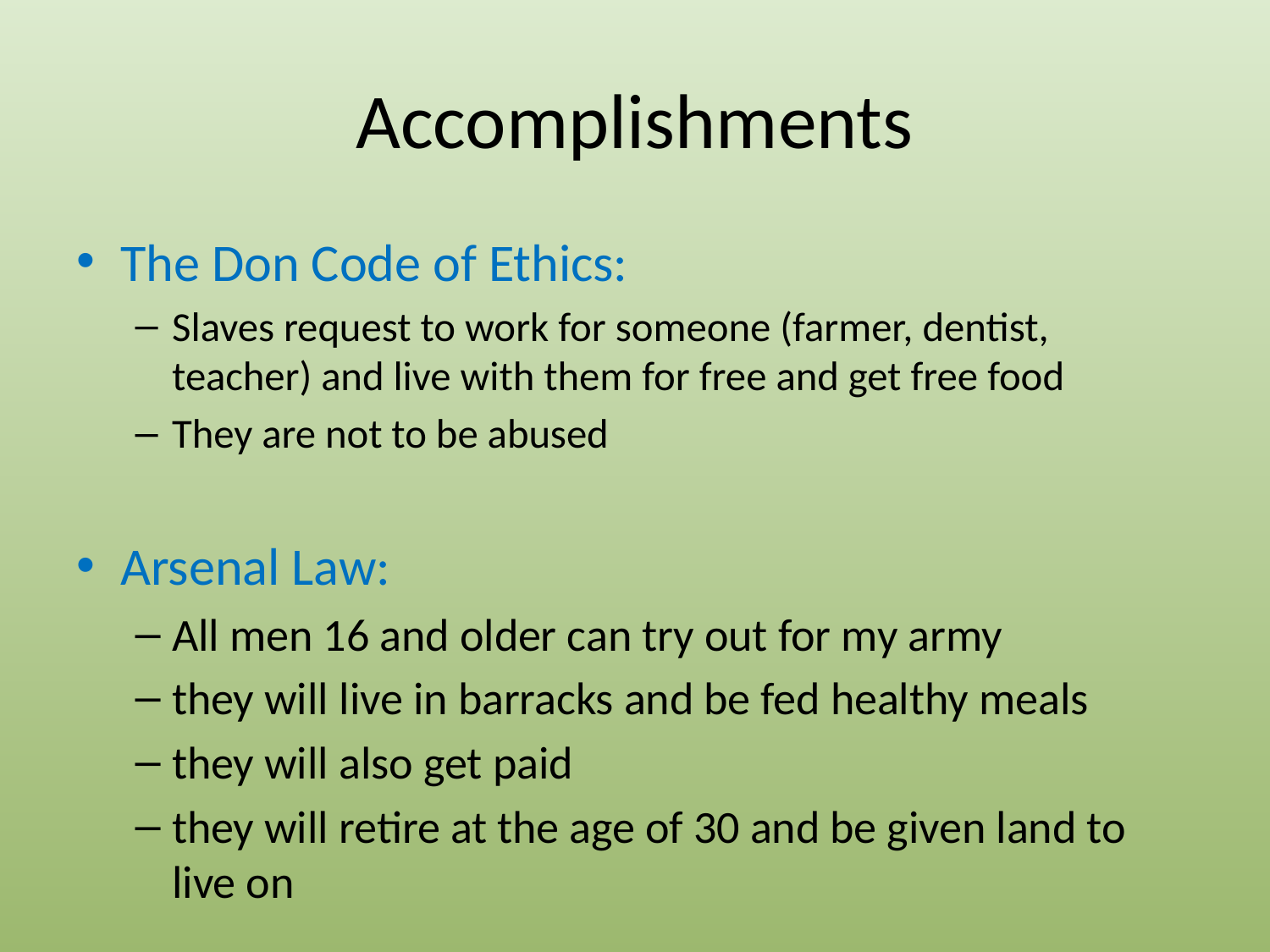

# Accomplishments
The Don Code of Ethics:
Slaves request to work for someone (farmer, dentist, teacher) and live with them for free and get free food
They are not to be abused

Arsenal Law:
All men 16 and older can try out for my army
they will live in barracks and be fed healthy meals
they will also get paid
they will retire at the age of 30 and be given land to live on